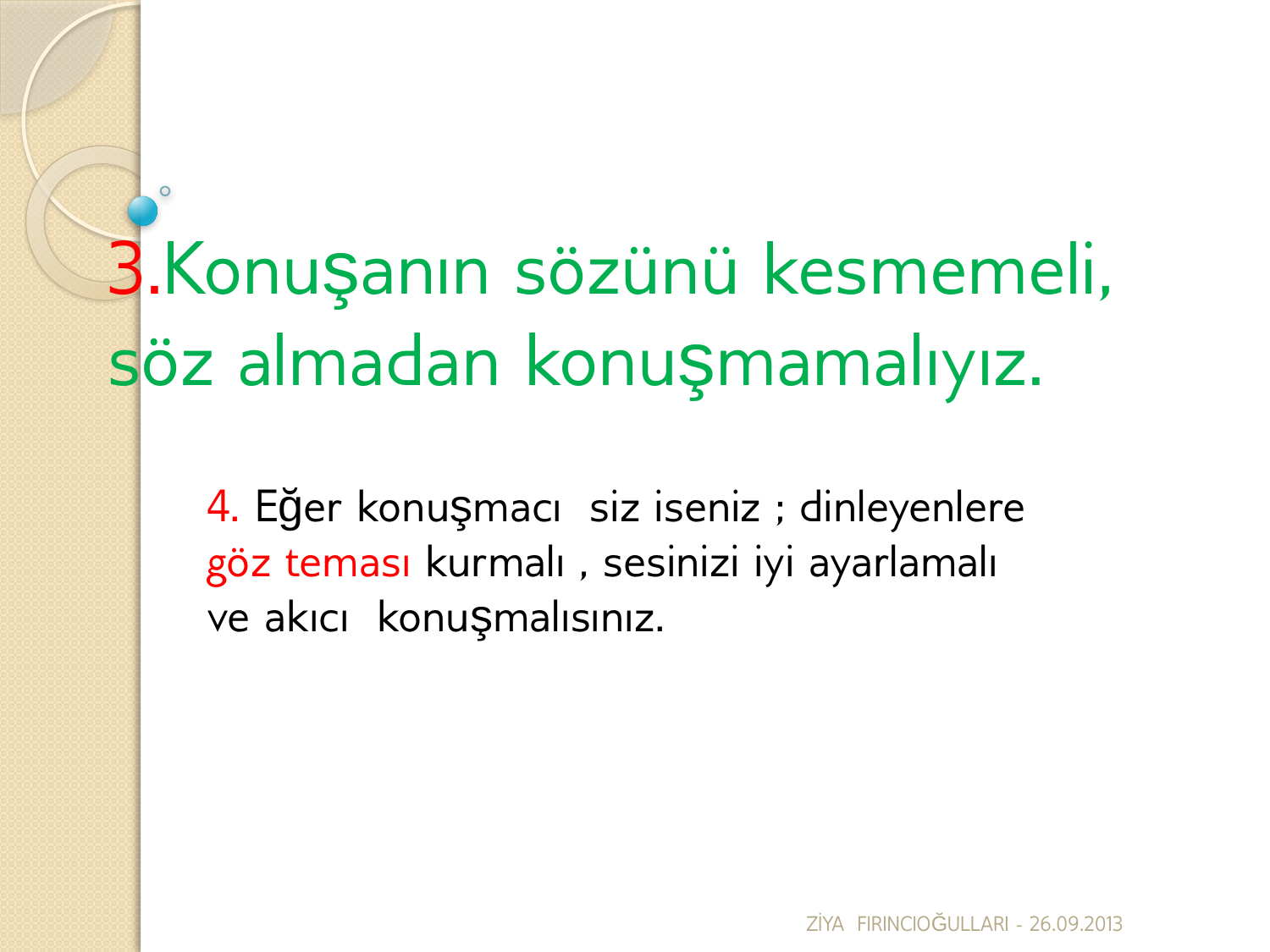

# 3.Konuşanın sözünü kesmemeli, söz almadan konuşmamalıyız.
4. Eğer konuşmacı  siz iseniz ; dinleyenlere göz teması kurmalı , sesinizi iyi ayarlamalı  ve akıcı  konuşmalısınız.
ZİYA  FIRINCIOĞULLARI - 26.09.2013